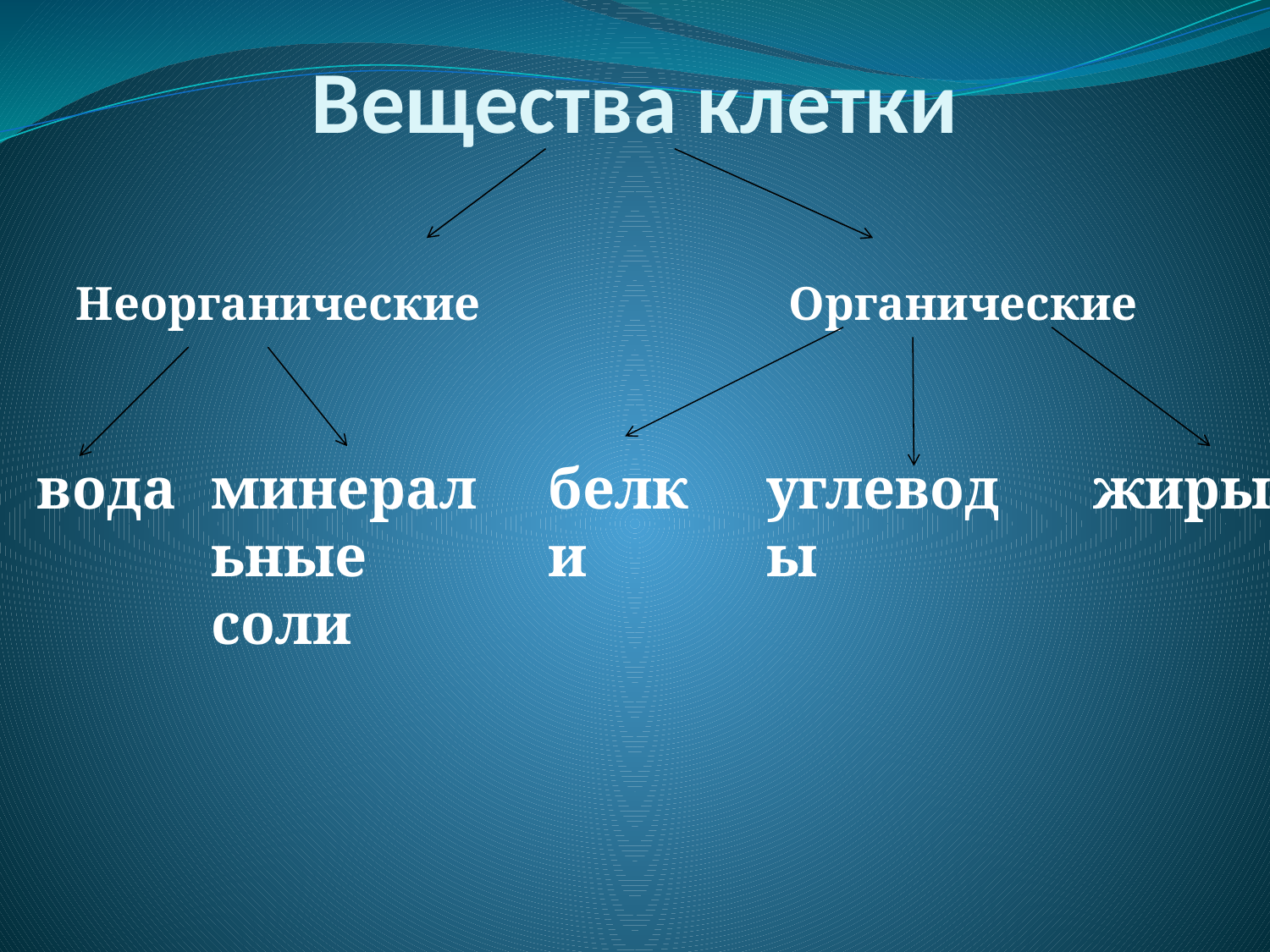

# Вещества клетки
Неорганические                          Органические
   вода
минеральные соли
белки
углеводы
  жиры